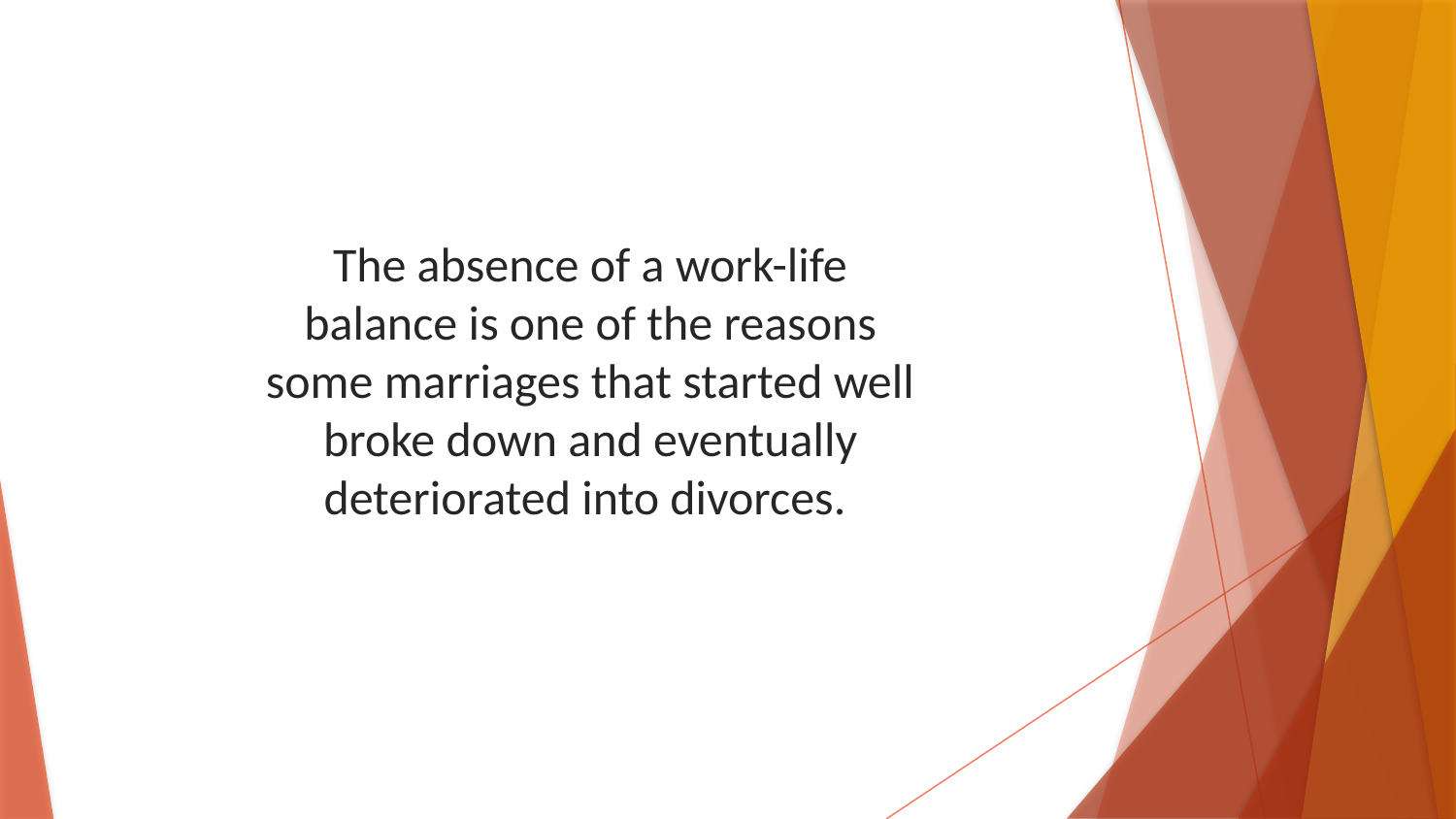

The absence of a work-life balance is one of the reasons some marriages that started well broke down and eventually deteriorated into divorces.